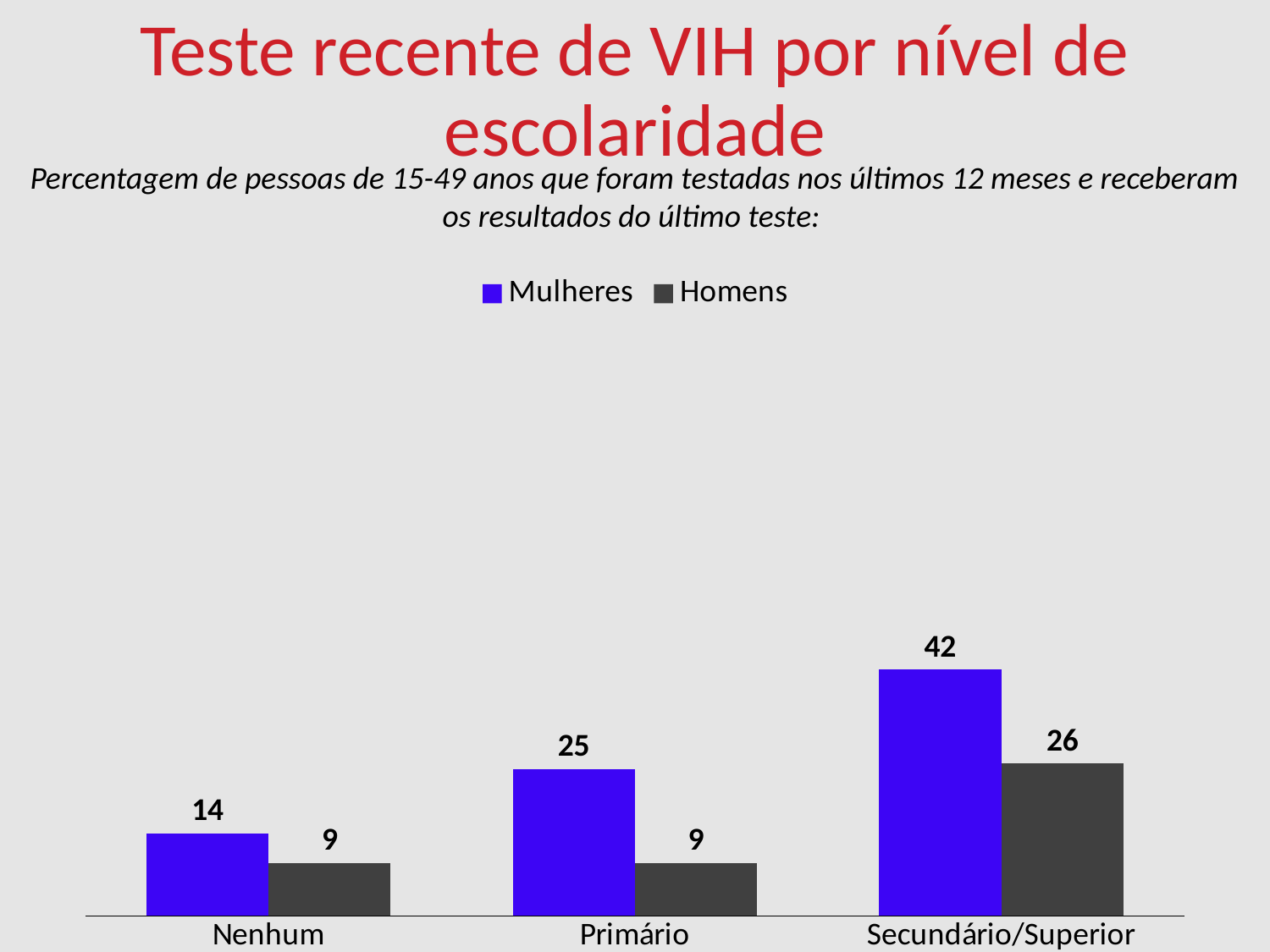

Teste recente de VIH por nível de escolaridade
Percentagem de pessoas de 15-49 anos que foram testadas nos últimos 12 meses e receberam os resultados do último teste:

### Chart

| Category | Mulheres | Homens |
|---|---|---|
| Nenhum | 14.0 | 9.0 |
| Primário | 25.0 | 9.0 |
| Secundário/Superior | 42.0 | 26.0 |